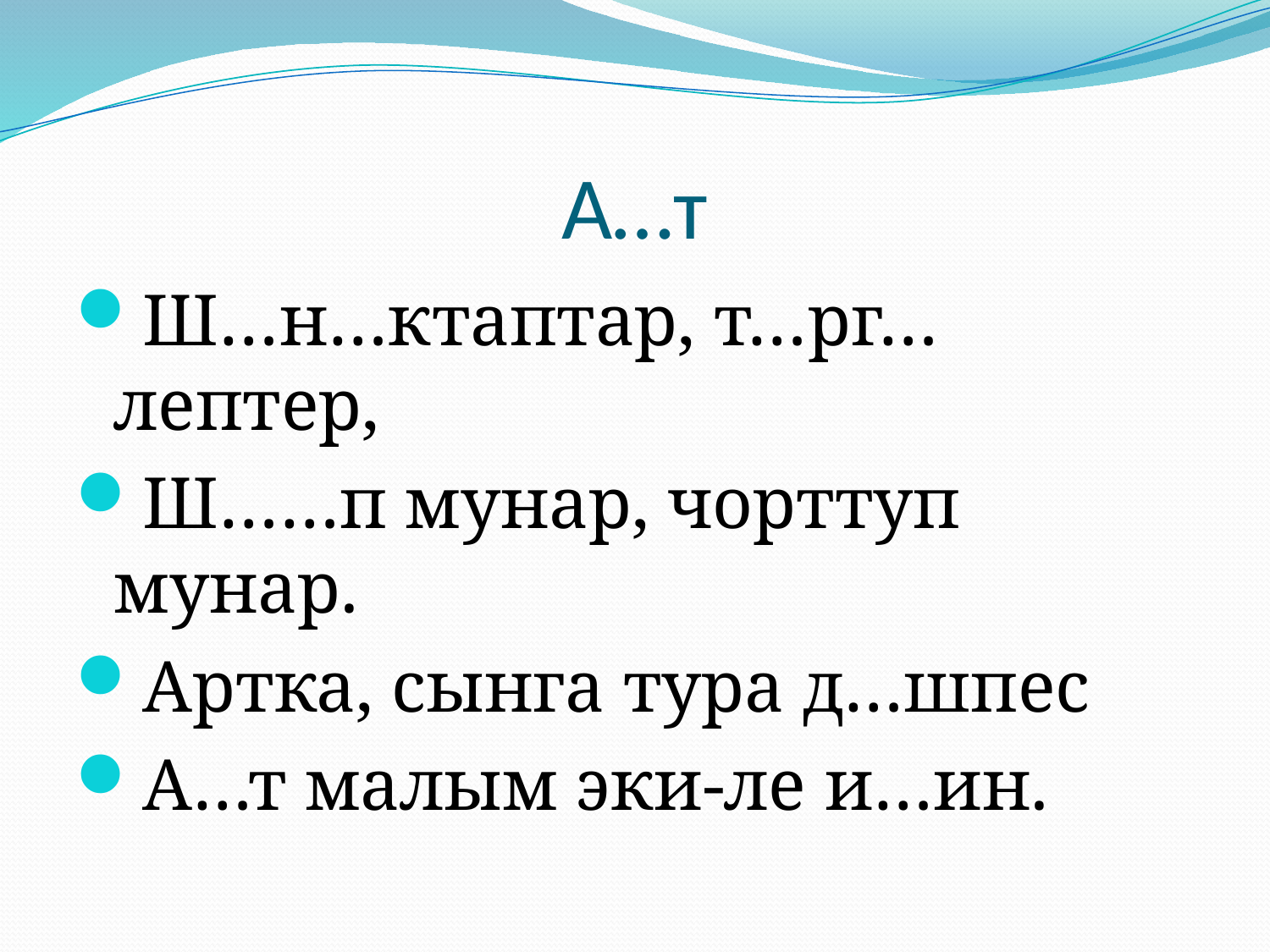

# А…т
Ш…н…ктаптар, т…рг…лептер,
Ш……п мунар, чорттуп мунар.
Артка, сынга тура д…шпес
А…т малым эки-ле и…ин.